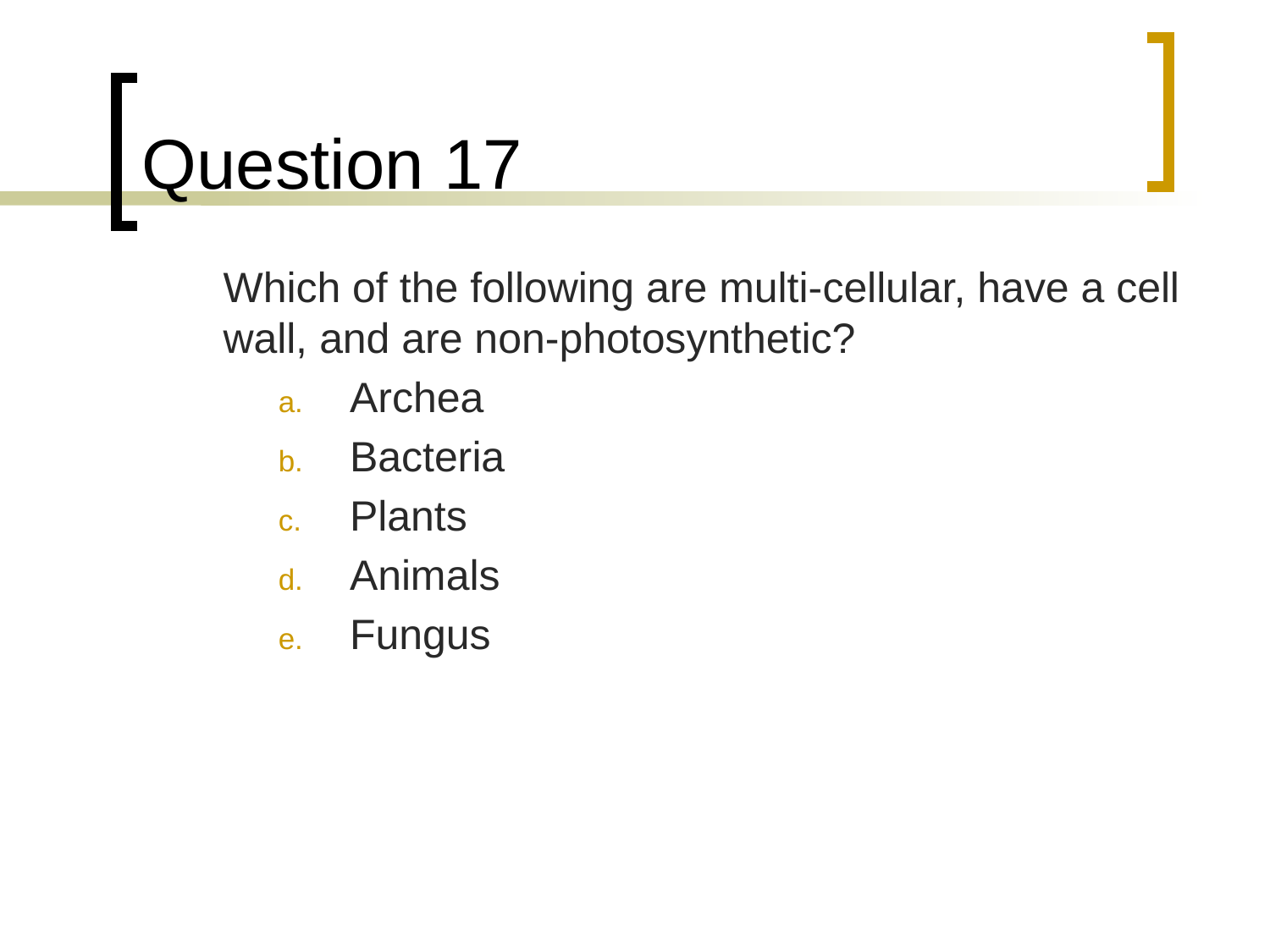

# Question 17
	Which of the following are multi-cellular, have a cell wall, and are non-photosynthetic?
Archea
Bacteria
Plants
Animals
Fungus